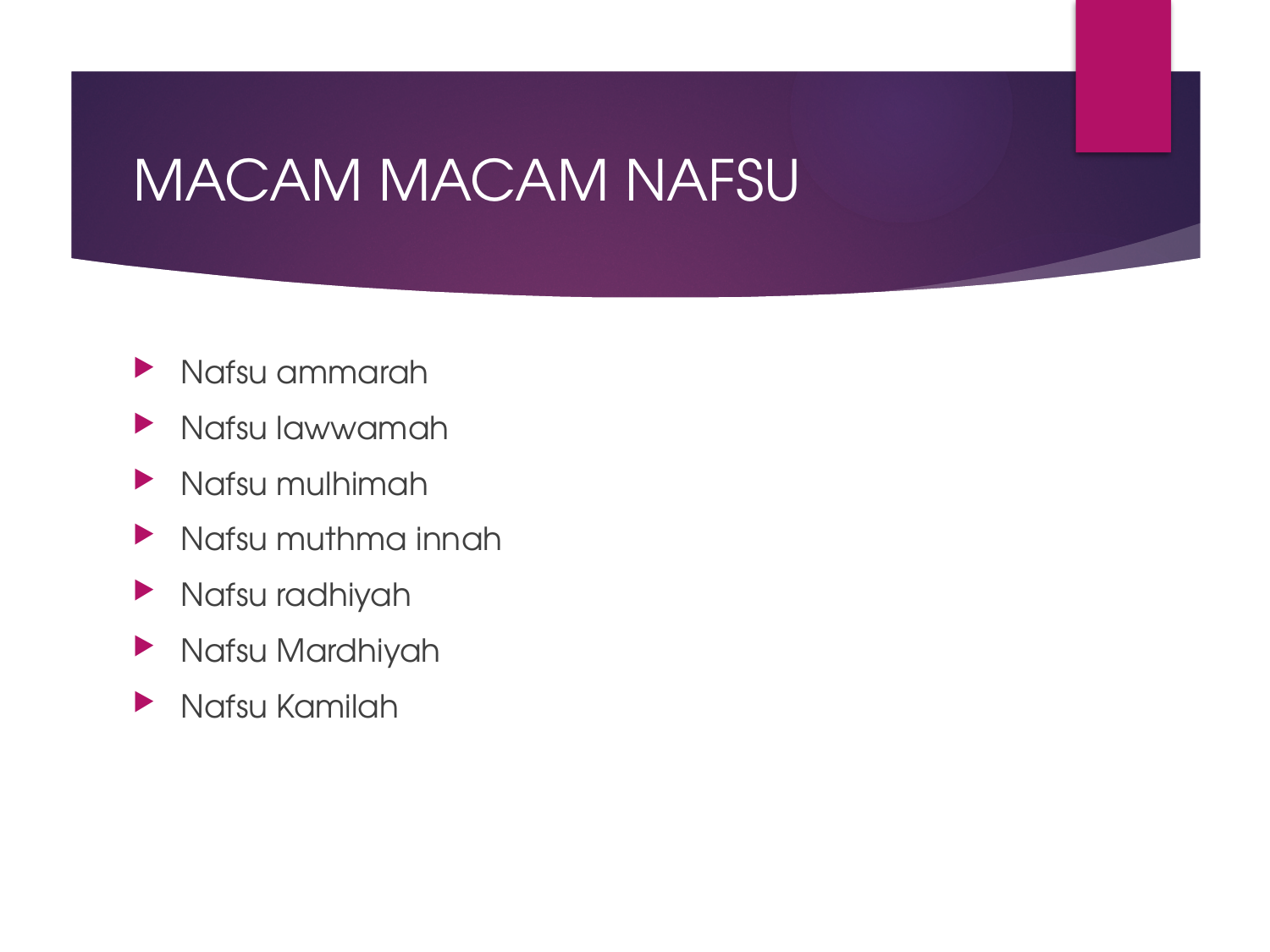

# MACAM MACAM NAFSU
Nafsu ammarah
Nafsu lawwamah
Nafsu mulhimah
Nafsu muthma innah
Nafsu radhiyah
Nafsu Mardhiyah
Nafsu Kamilah